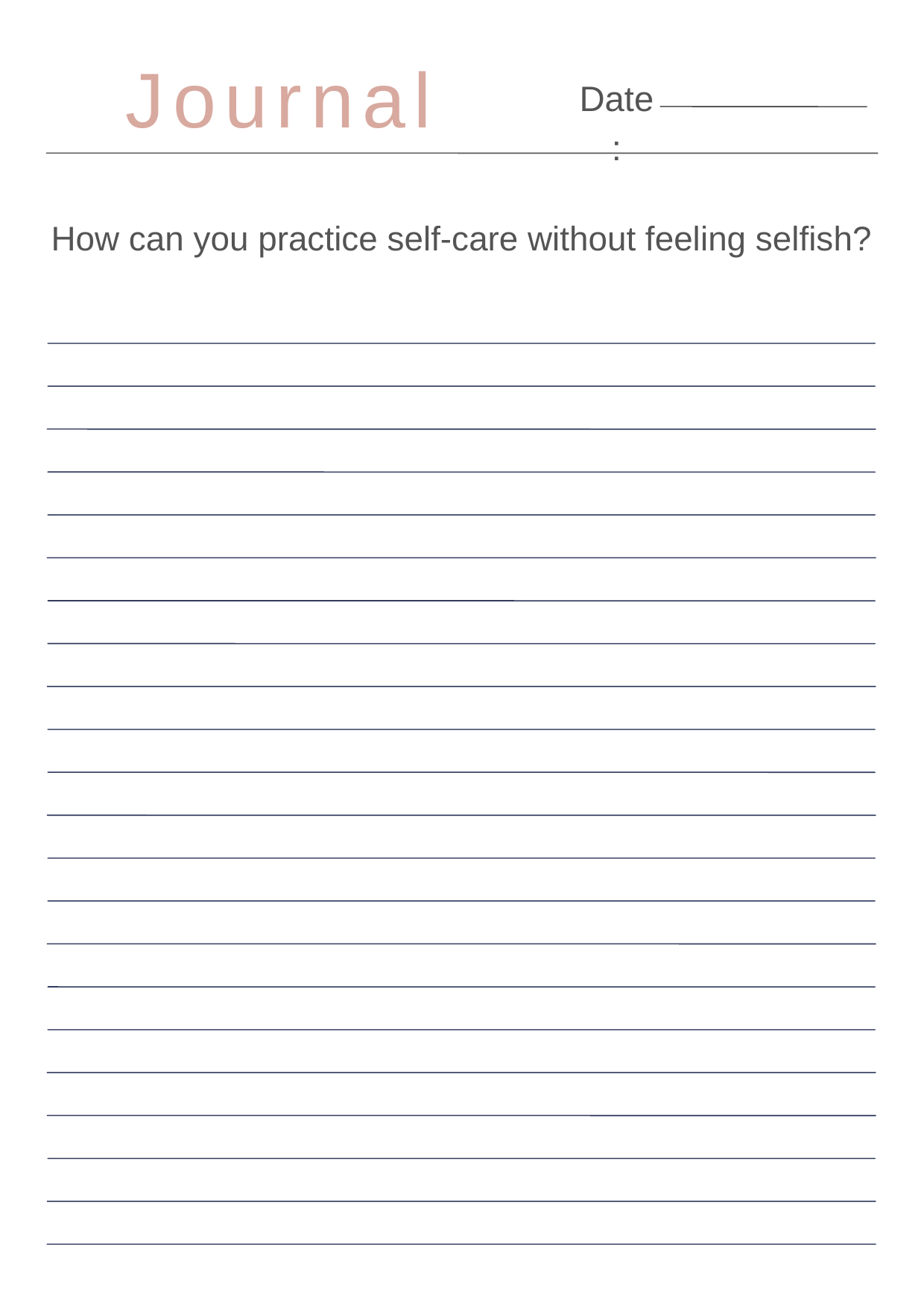

Journal
Date:

How can you practice self-care without feeling selfish?